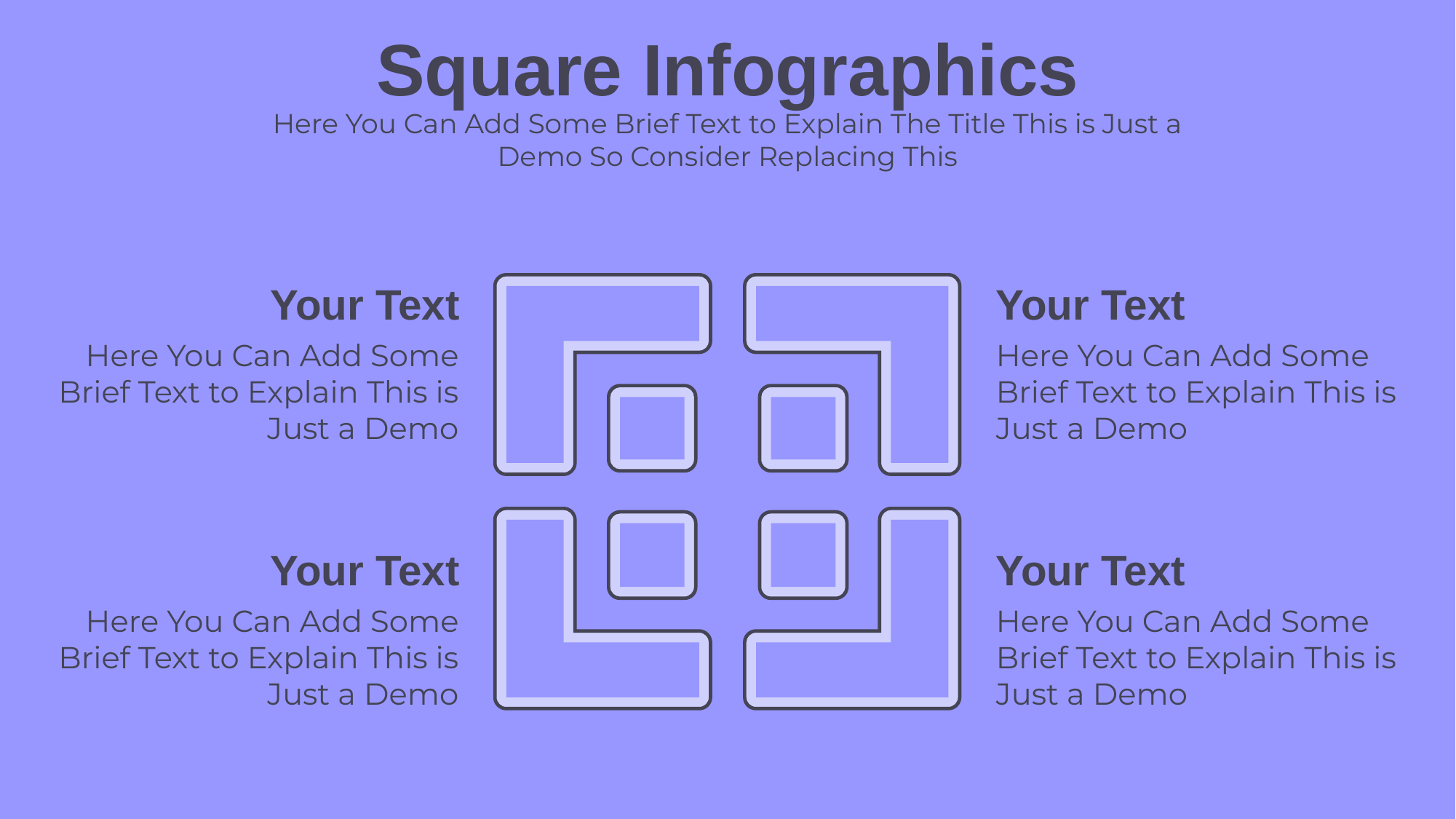

Square Infographics
Here You Can Add Some Brief Text to Explain The Title This is Just a Demo So Consider Replacing This
Your Text
Here You Can Add Some Brief Text to Explain This is Just a Demo
Your Text
Here You Can Add Some Brief Text to Explain This is Just a Demo

Your Text
Here You Can Add Some Brief Text to Explain This is Just a Demo
Your Text
Here You Can Add Some Brief Text to Explain This is Just a Demo